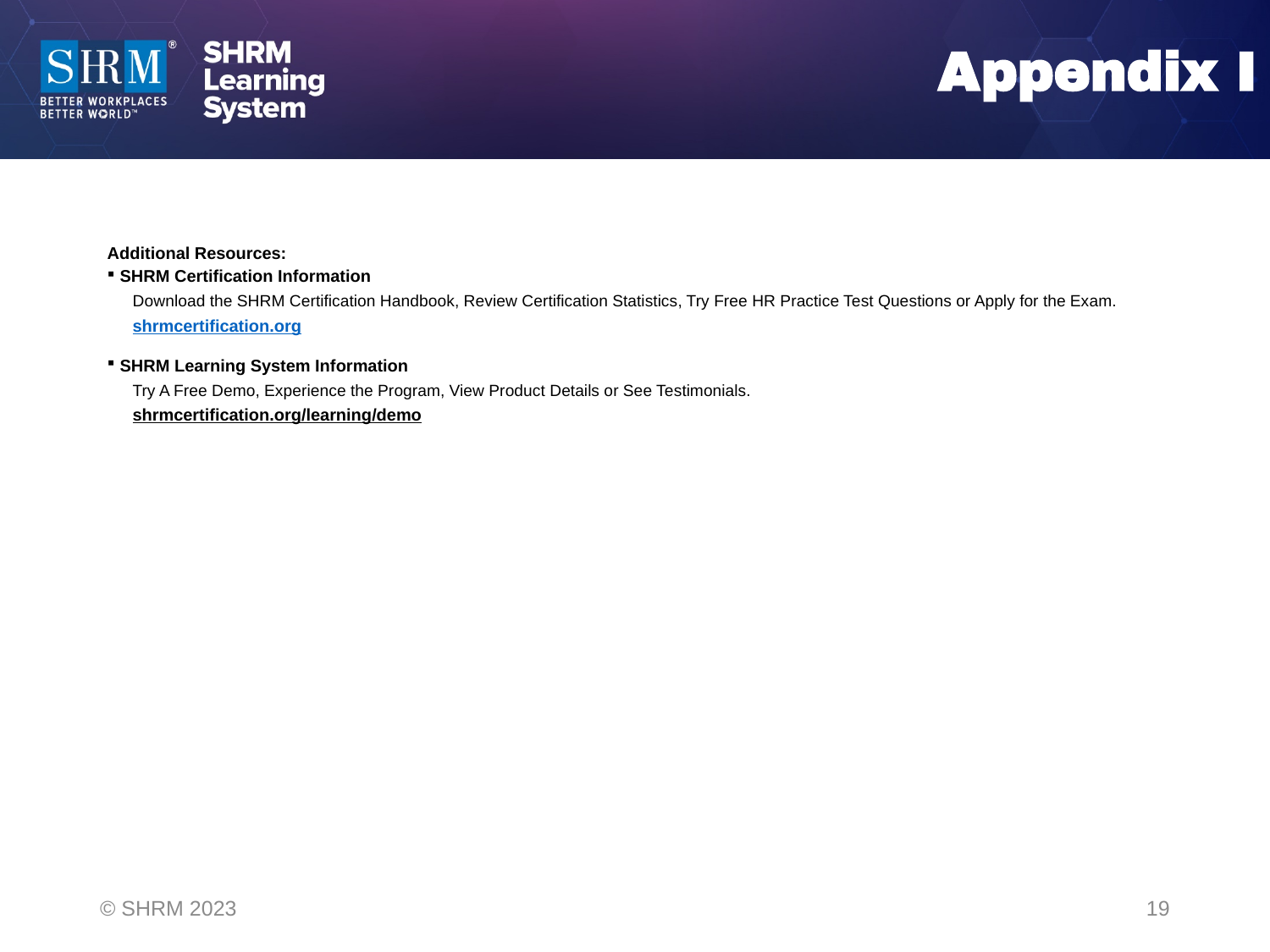

# Appendix I

Additional Resources:
SHRM Certification Information
Download the SHRM Certification Handbook, Review Certification Statistics, Try Free HR Practice Test Questions or Apply for the Exam.
shrmcertification.org

SHRM Learning System Information
Try A Free Demo, Experience the Program, View Product Details or See Testimonials.
shrmcertification.org/learning/demo

© SHRM 2023
19